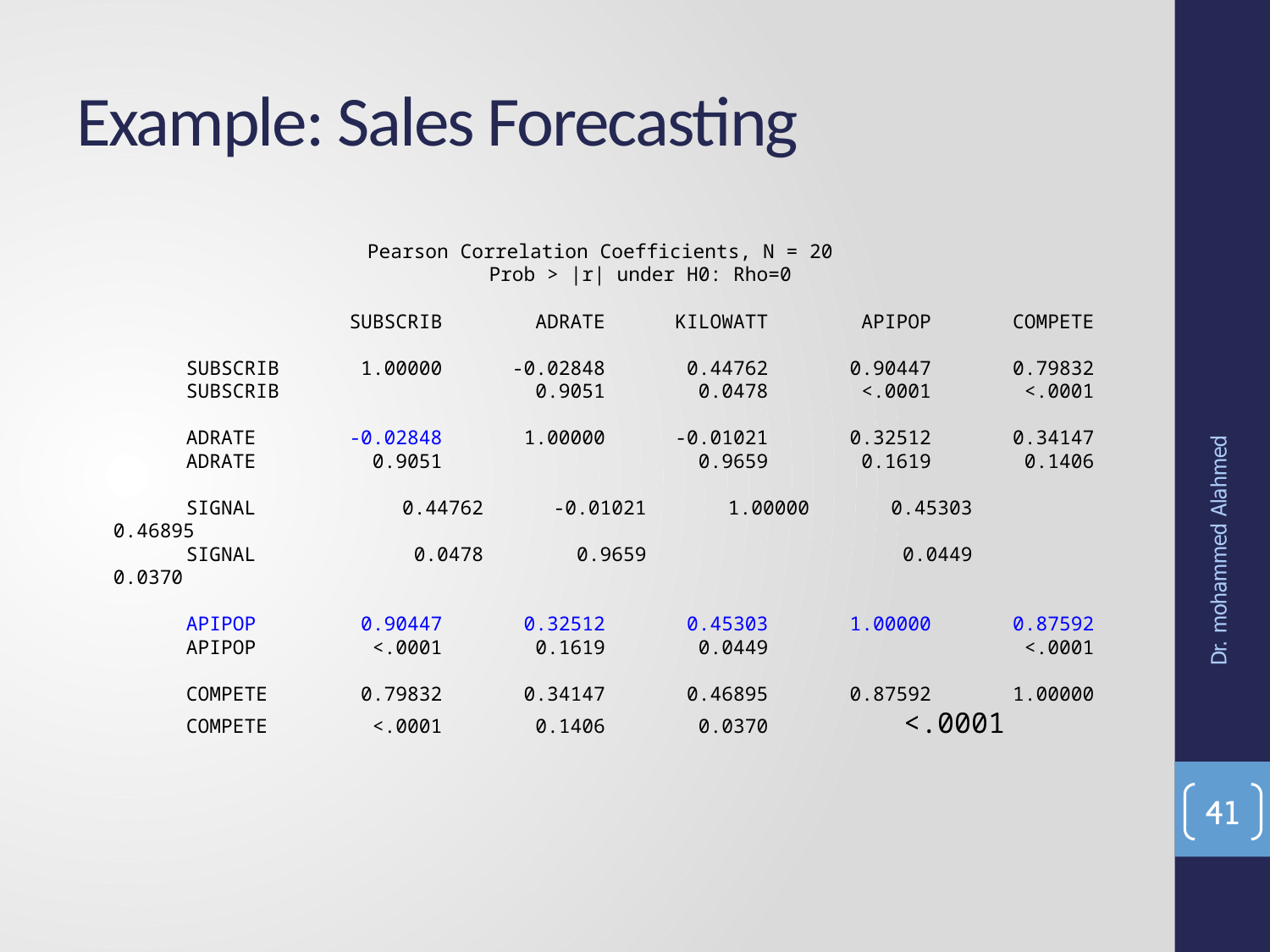

# Example: Sales Forecasting
			Pearson Correlation Coefficients, N = 20
                                   Prob > |r| under H0: Rho=0

                       SUBSCRIB        ADRATE      KILOWATT        APIPOP       COMPETE

         SUBSCRIB       1.00000      -0.02848       0.44762       0.90447       0.79832
         SUBSCRIB                      0.9051        0.0478        <.0001        <.0001

         ADRATE        -0.02848       1.00000      -0.01021       0.32512       0.34147
         ADRATE          0.9051                      0.9659        0.1619        0.1406

         SIGNAL    	   0.44762      -0.01021       1.00000       0.45303       0.46895
         SIGNAL     	    0.0478        0.9659                      0.0449        0.0370

         APIPOP         0.90447       0.32512       0.45303       1.00000       0.87592
         APIPOP          <.0001        0.1619        0.0449                      <.0001

         COMPETE        0.79832       0.34147       0.46895       0.87592       1.00000
         COMPETE         <.0001        0.1406        0.0370        <.0001

Dr. mohammed Alahmed
41